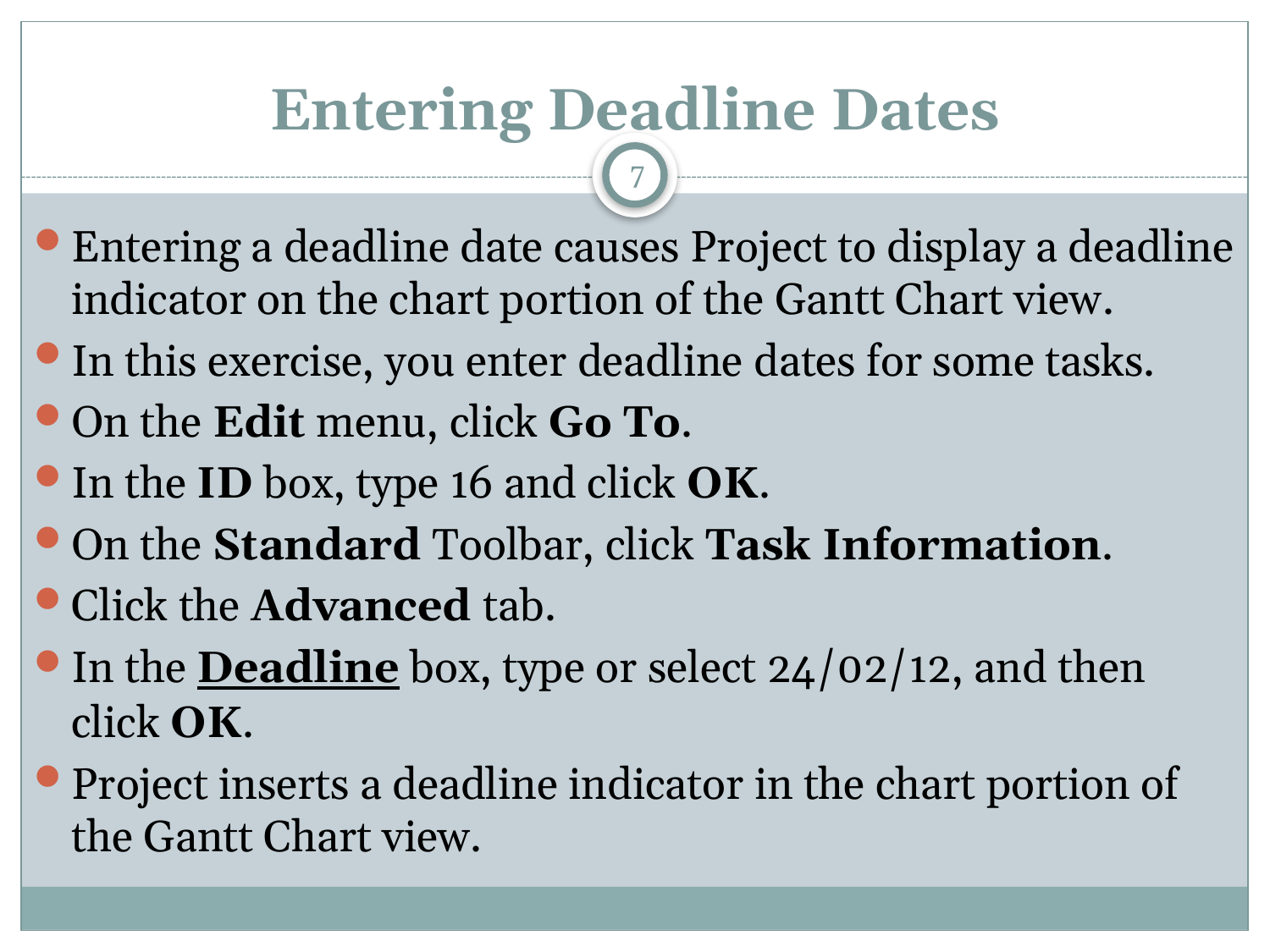

# Entering Deadline Dates
7
Entering a deadline date causes Project to display a deadline indicator on the chart portion of the Gantt Chart view.
In this exercise, you enter deadline dates for some tasks.
On the Edit menu, click Go To.
In the ID box, type 16 and click OK.
On the Standard Toolbar, click Task Information.
Click the Advanced tab.
In the Deadline box, type or select 24/02/12, and then click OK.
Project inserts a deadline indicator in the chart portion of the Gantt Chart view.